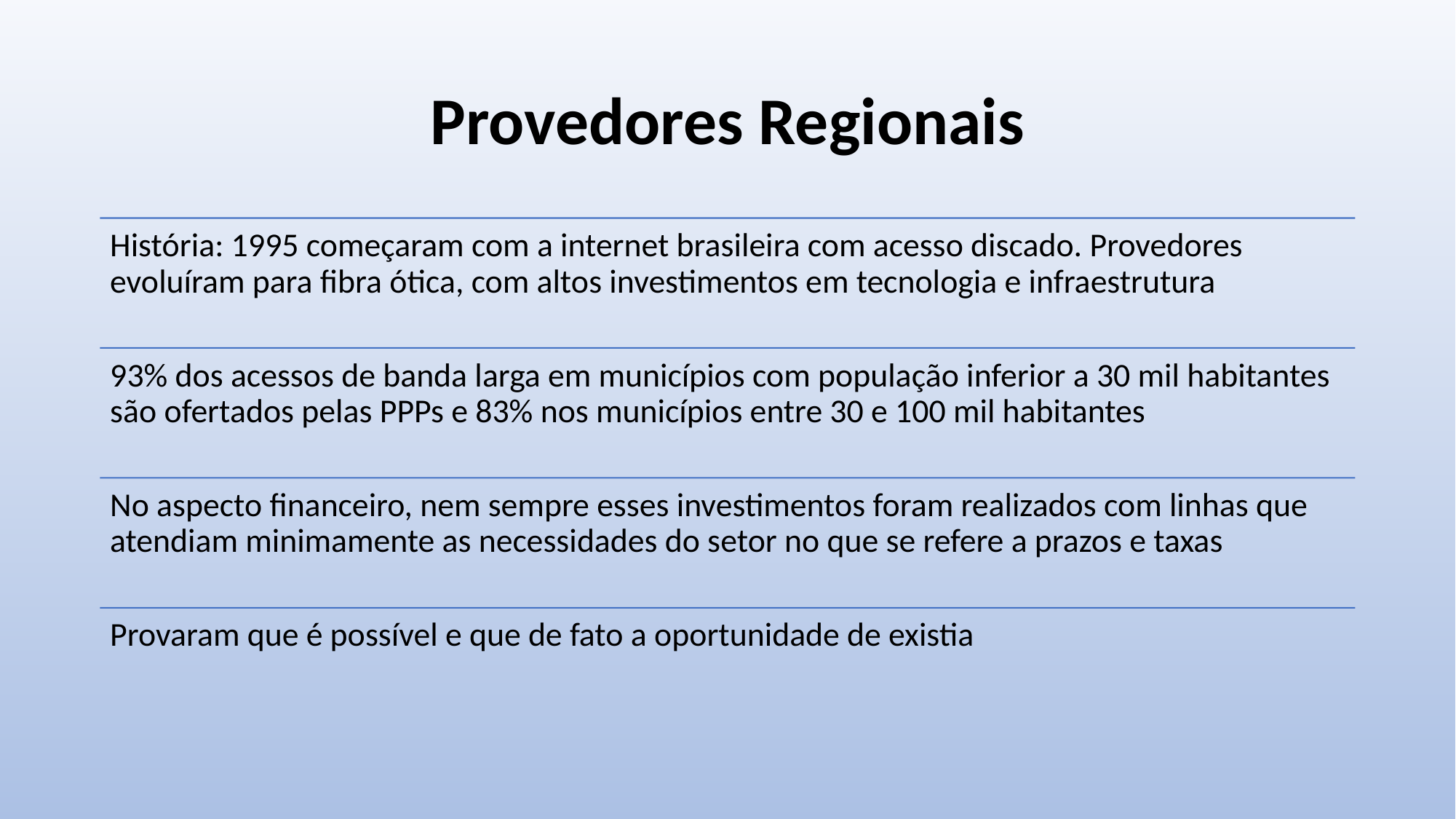

# Provedores Regionais
História: 1995 começaram com a internet brasileira com acesso discado. Provedores evoluíram para fibra ótica, com altos investimentos em tecnologia e infraestrutura
93% dos acessos de banda larga em municípios com população inferior a 30 mil habitantes são ofertados pelas PPPs e 83% nos municípios entre 30 e 100 mil habitantes
No aspecto financeiro, nem sempre esses investimentos foram realizados com linhas que atendiam minimamente as necessidades do setor no que se refere a prazos e taxas
Provaram que é possível e que de fato a oportunidade de existia